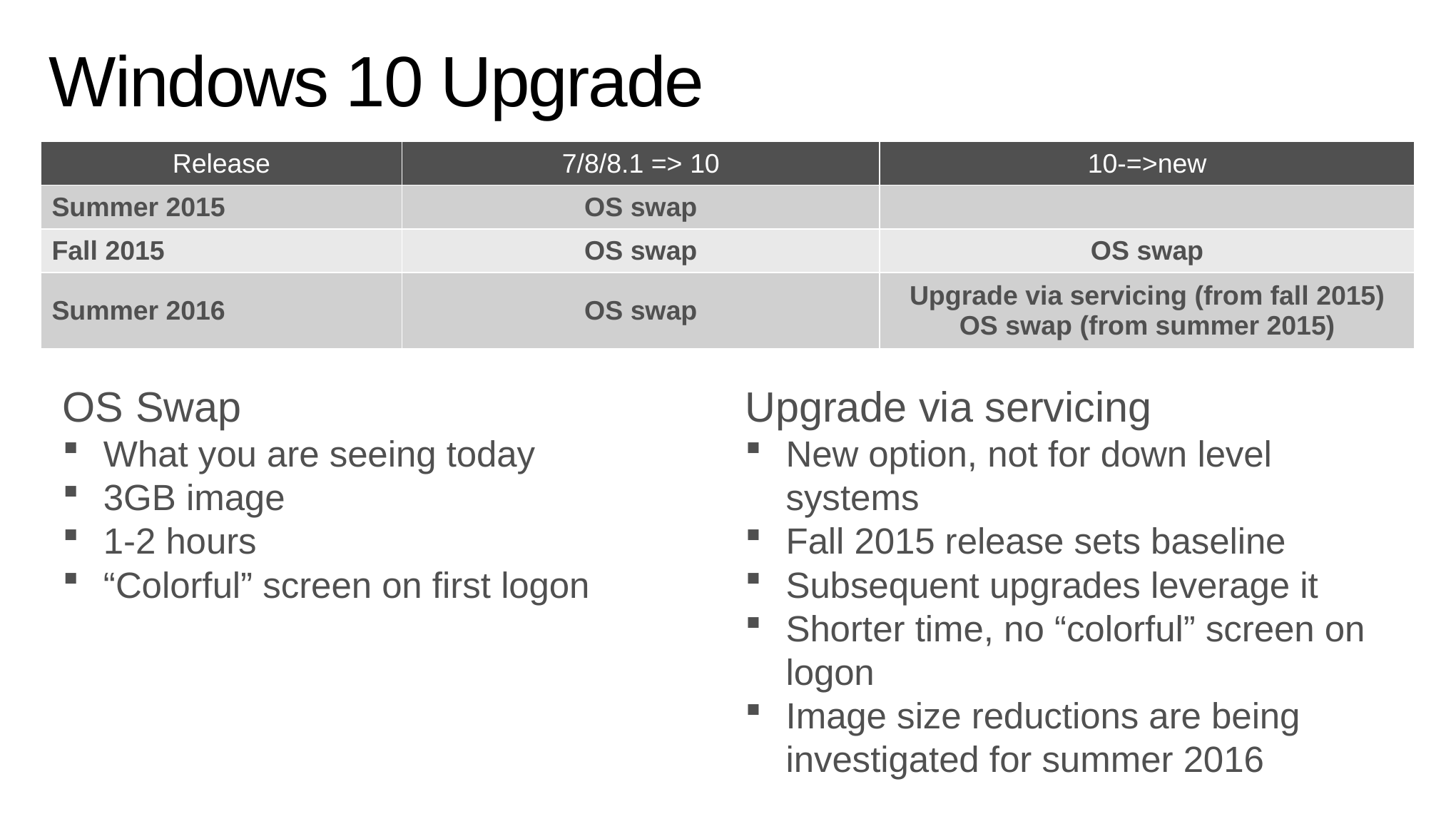

# Windows 10 Upgrade
| Release | 7/8/8.1 => 10 | 10-=>new |
| --- | --- | --- |
| Summer 2015 | OS swap |  |
| Fall 2015 | OS swap | OS swap |
| Summer 2016 | OS swap | Upgrade via servicing (from fall 2015) OS swap (from summer 2015) |
OS Swap
What you are seeing today
3GB image
1-2 hours
“Colorful” screen on first logon

Upgrade via servicing
New option, not for down level systems
Fall 2015 release sets baseline
Subsequent upgrades leverage it
Shorter time, no “colorful” screen on logon
Image size reductions are being investigated for summer 2016